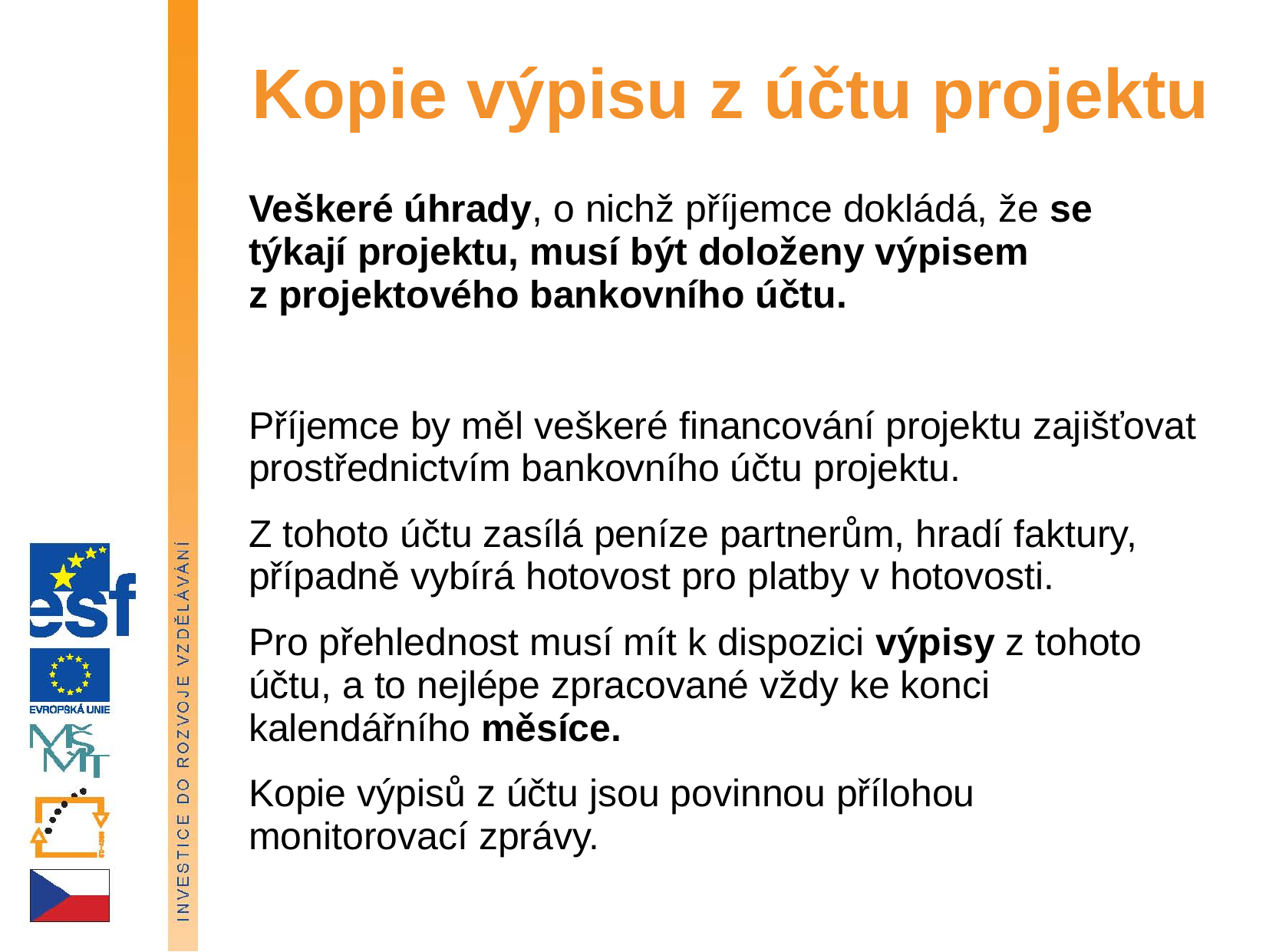

# Kopie výpisu z účtu projektu
Veškeré úhrady, o nichž příjemce dokládá, že se týkají projektu, musí být doloženy výpisem z projektového bankovního účtu.

Příjemce by měl veškeré financování projektu zajišťovat prostřednictvím bankovního účtu projektu.
Z tohoto účtu zasílá peníze partnerům, hradí faktury, případně vybírá hotovost pro platby v hotovosti.
Pro přehlednost musí mít k dispozici výpisy z tohoto účtu, a to nejlépe zpracované vždy ke konci kalendářního měsíce.
Kopie výpisů z účtu jsou povinnou přílohou monitorovací zprávy.